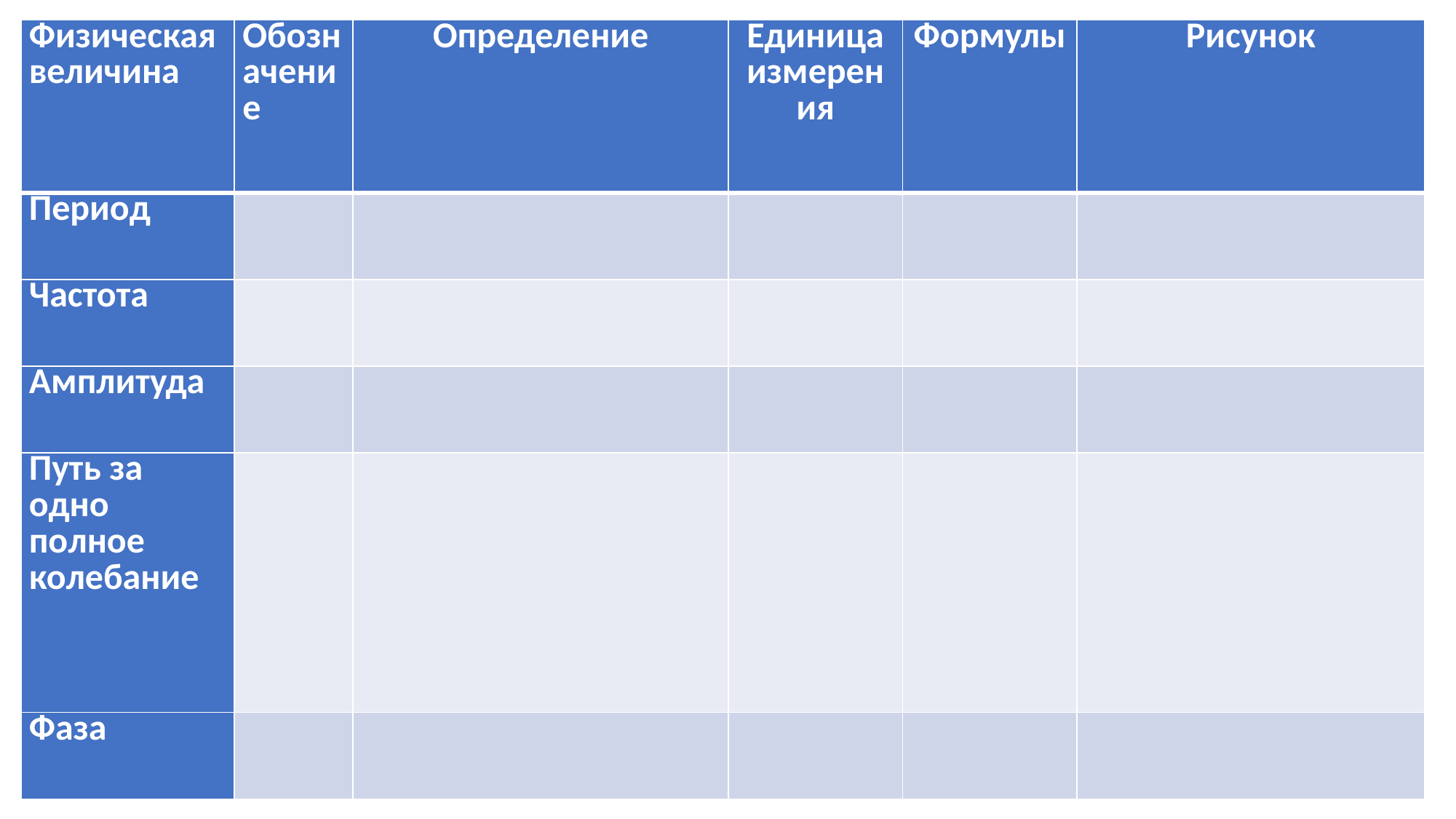

| Физическая величина | Обозначение | Определение | Единица измерения | Формулы | Рисунок |
| --- | --- | --- | --- | --- | --- |
| Период |  |  |  |  |  |
| Частота |  |  |  |  |  |
| Амплитуда |  |  |  |  |  |
| Путь за одно полное колебание |  |  |  |  |  |
| Фаза |  |  |  |  |  |